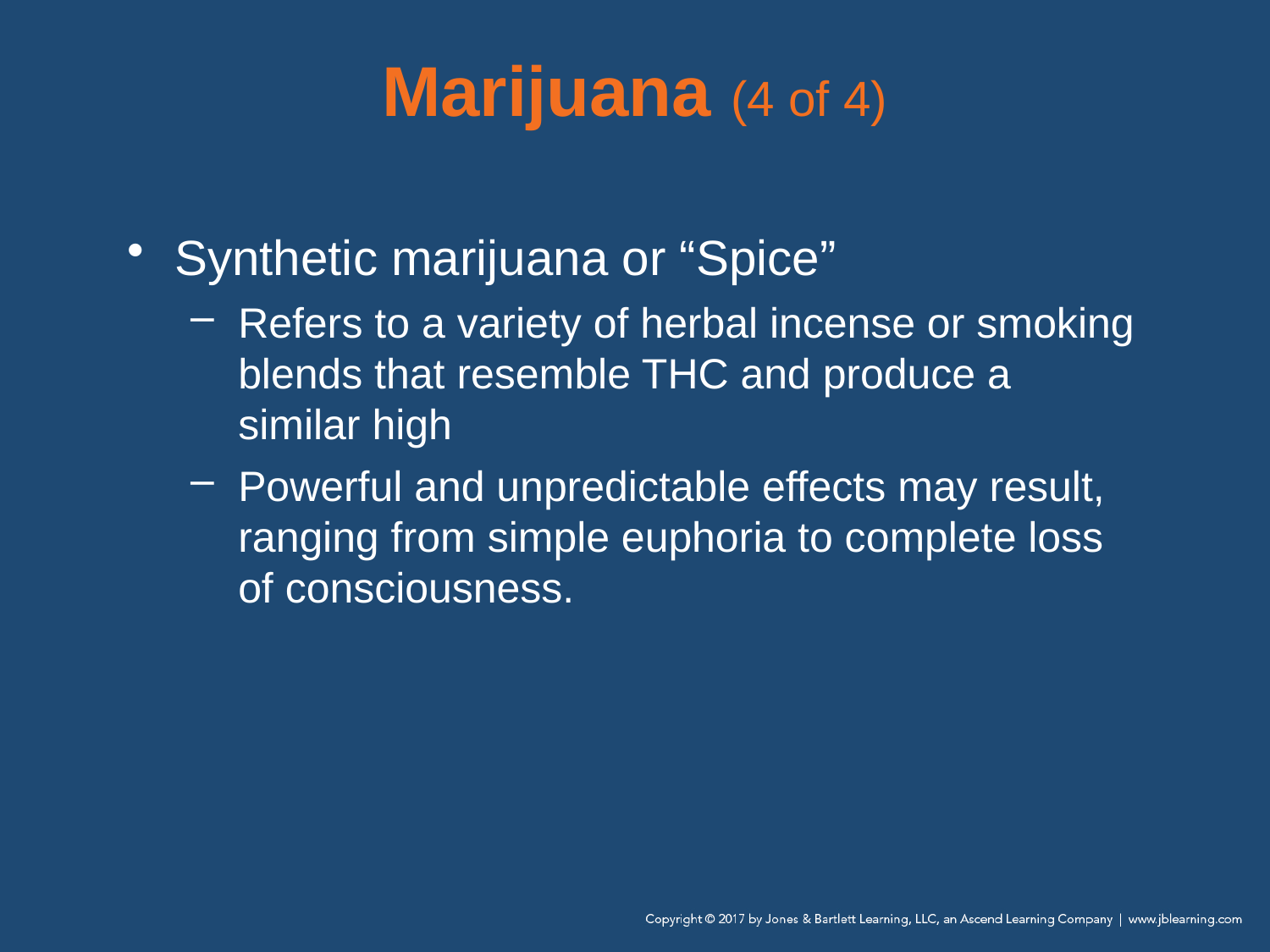

# Marijuana (4 of 4)
Synthetic marijuana or “Spice”
Refers to a variety of herbal incense or smoking blends that resemble THC and produce a similar high
Powerful and unpredictable effects may result, ranging from simple euphoria to complete loss of consciousness.